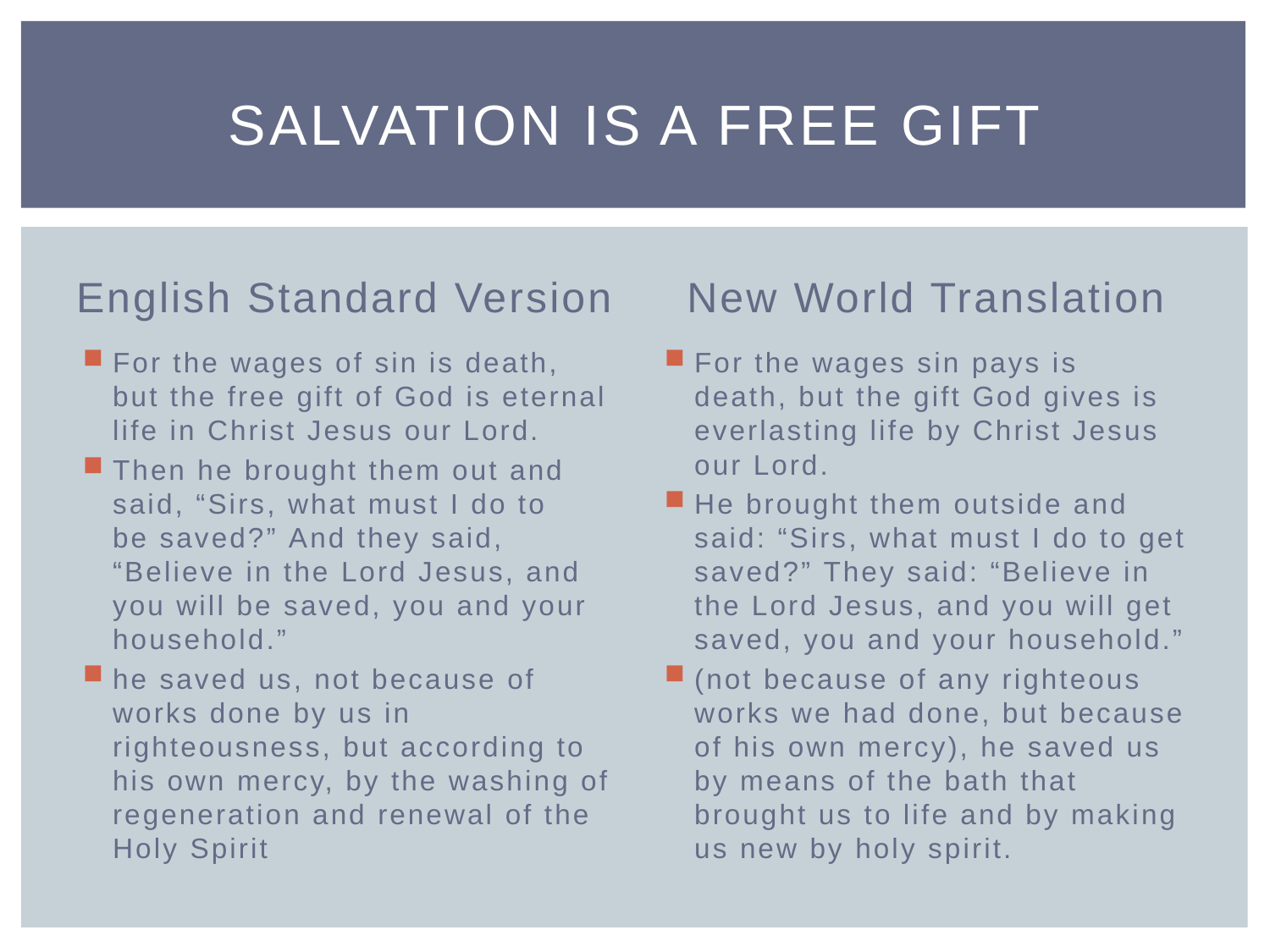

# Salvation is a free gift
English Standard Version
New World Translation
For the wages of sin is death, but the free gift of God is eternal life in Christ Jesus our Lord.
Then he brought them out and said, “Sirs, what must I do to be saved?” And they said, “Believe in the Lord Jesus, and you will be saved, you and your household.”
he saved us, not because of works done by us in righteousness, but according to his own mercy, by the washing of regeneration and renewal of the Holy Spirit
For the wages sin pays is death, but the gift God gives is everlasting life by Christ Jesus our Lord.
He brought them outside and said: “Sirs, what must I do to get saved?” They said: “Believe in the Lord Jesus, and you will get saved, you and your household.”
(not because of any righteous works we had done, but because of his own mercy), he saved us by means of the bath that brought us to life and by making us new by holy spirit.